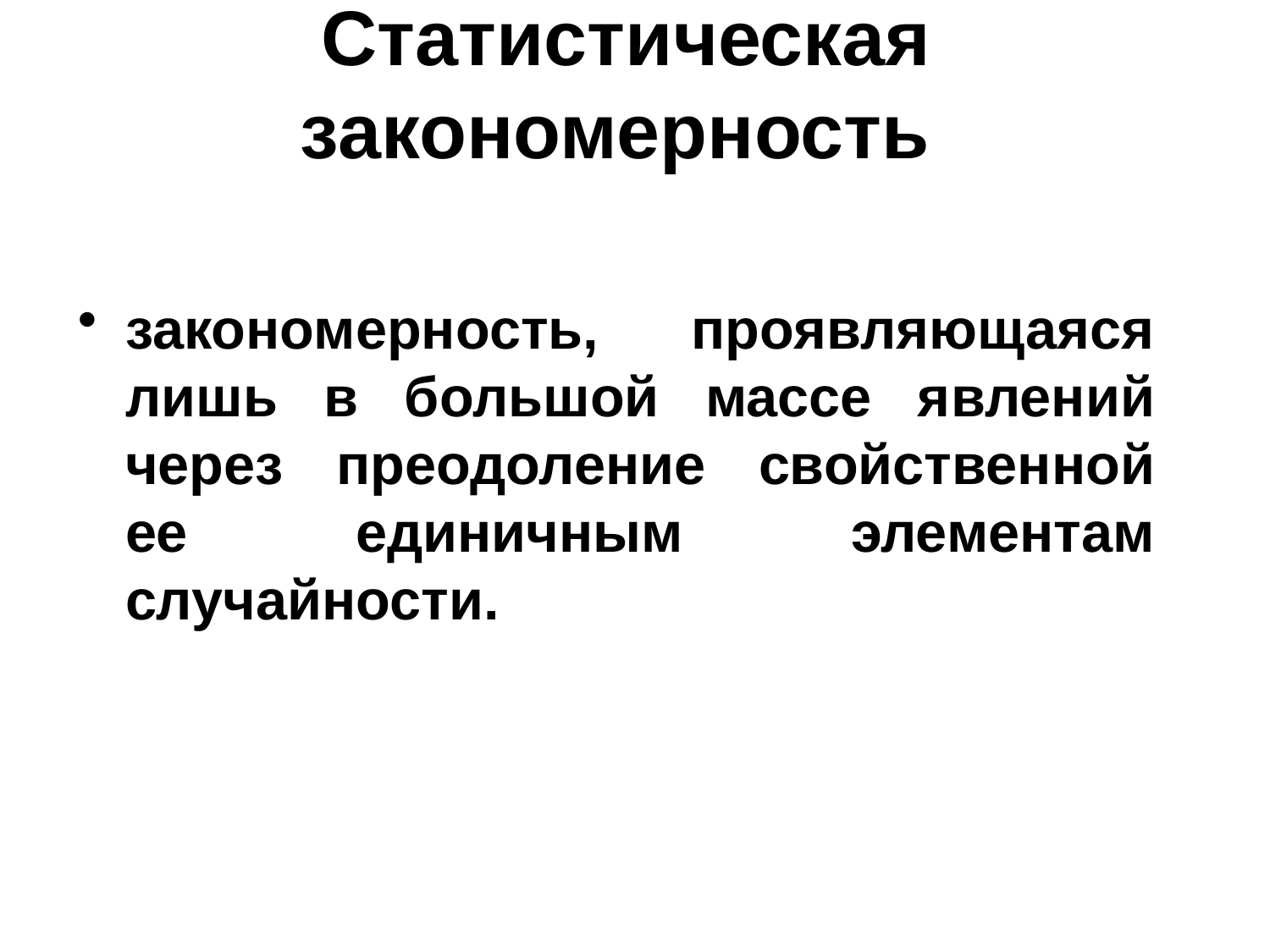

# Статистическая закономерность
закономерность, проявляющаяся лишь в большой массе явлений через преодоление свойственной ее единичным элементам случайности.